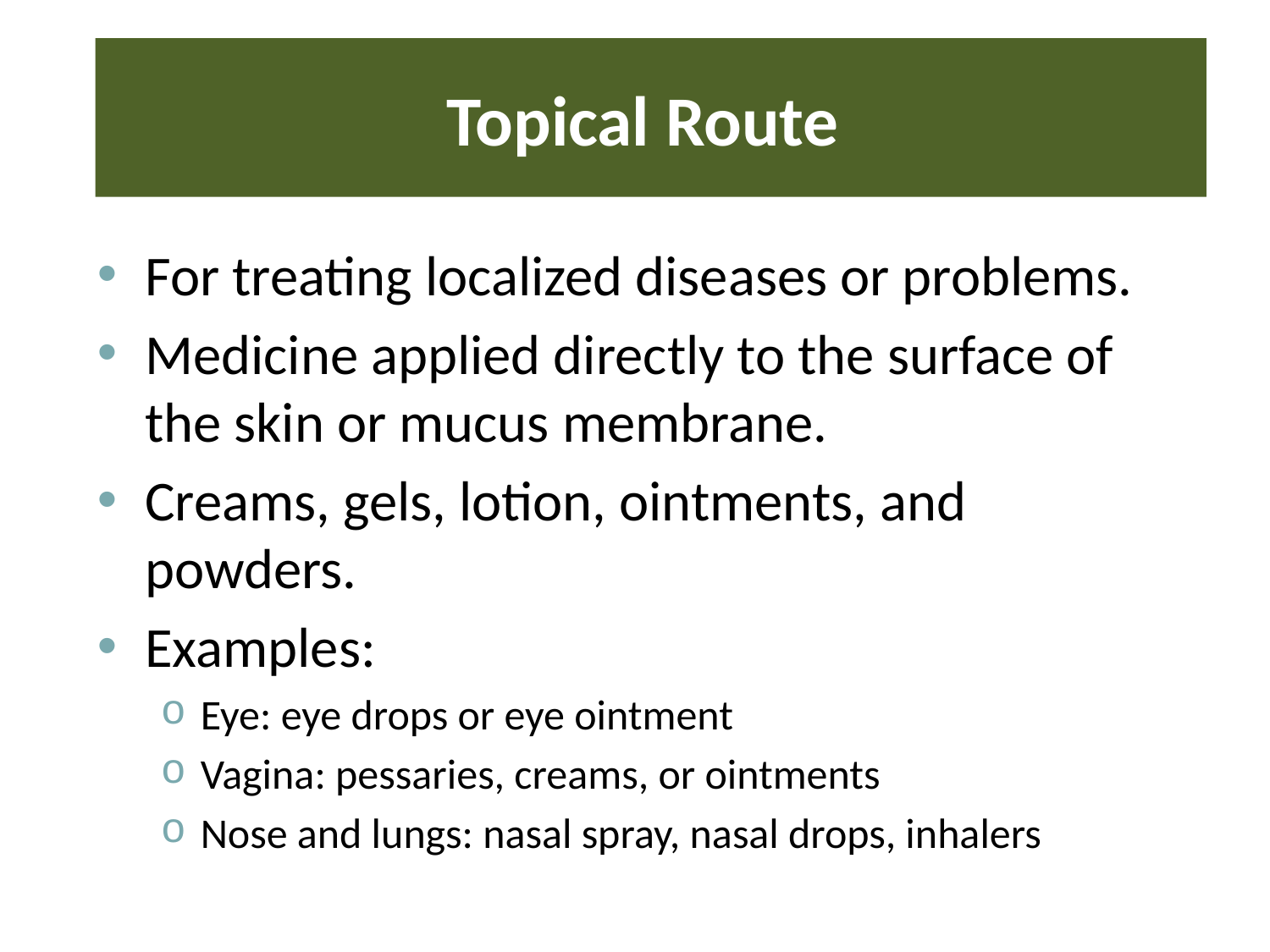

# Topical Route
For treating localized diseases or problems.
Medicine applied directly to the surface of the skin or mucus membrane.
Creams, gels, lotion, ointments, and powders.
Examples:
Eye: eye drops or eye ointment
Vagina: pessaries, creams, or ointments
Nose and lungs: nasal spray, nasal drops, inhalers